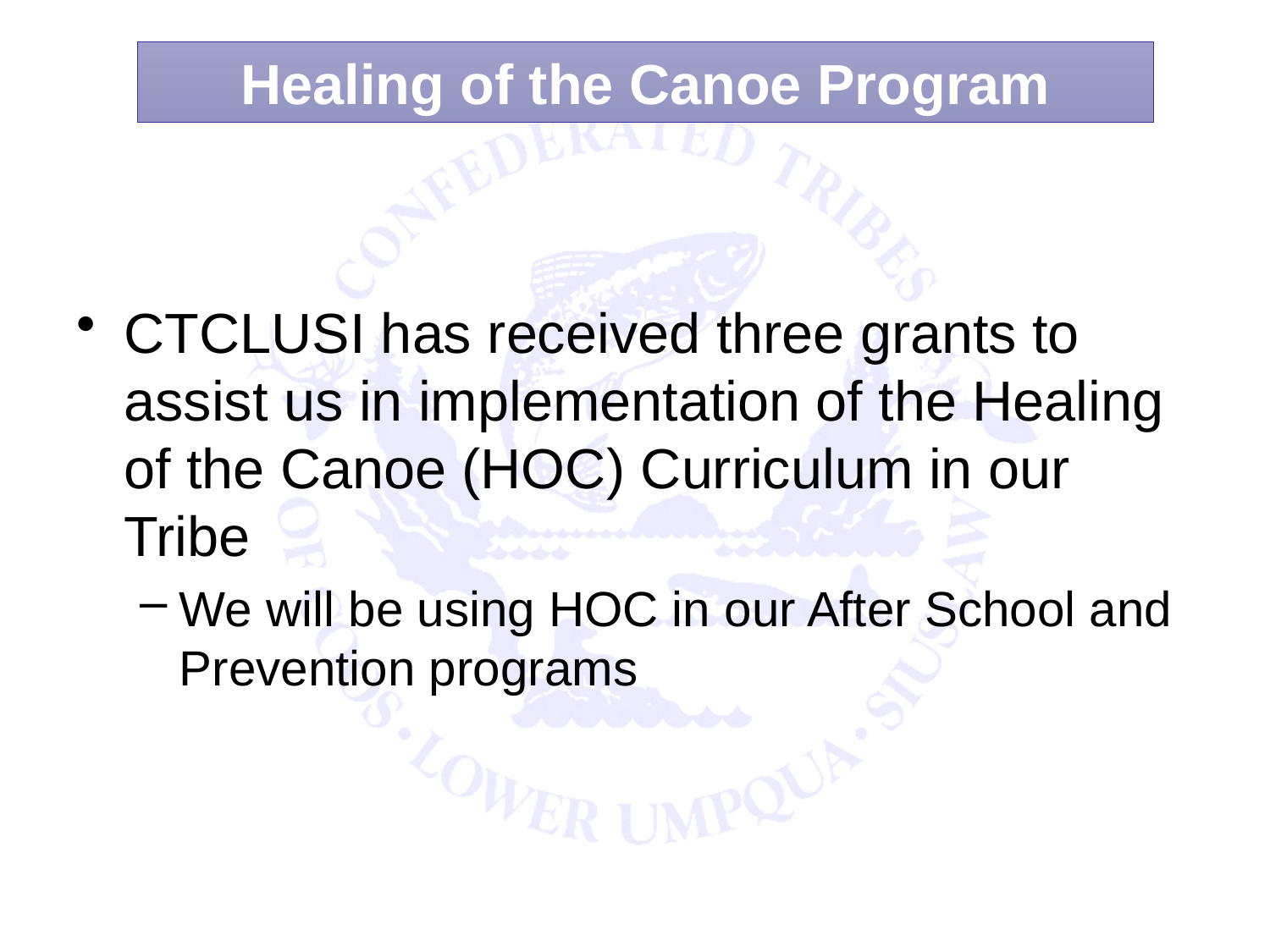

Healing of the Canoe Program

CTCLUSI has received three grants to assist us in implementation of the Healing of the Canoe (HOC) Curriculum in our Tribe
We will be using HOC in our After School and Prevention programs